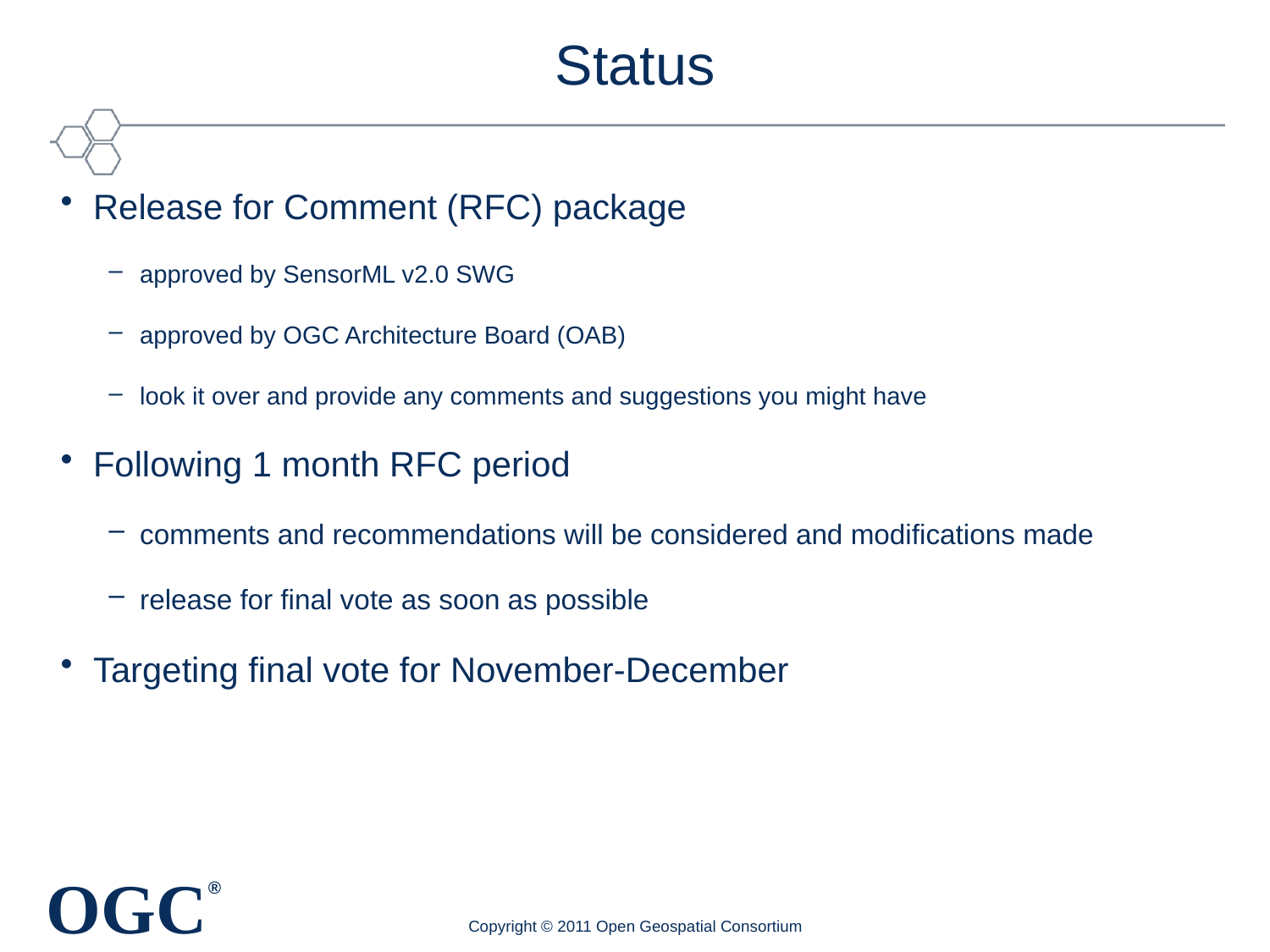

Status
Release for Comment (RFC) package
approved by SensorML v2.0 SWG
approved by OGC Architecture Board (OAB)
look it over and provide any comments and suggestions you might have
Following 1 month RFC period
comments and recommendations will be considered and modifications made
release for final vote as soon as possible
Targeting final vote for November-December

Copyright © 2011 Open Geospatial Consortium